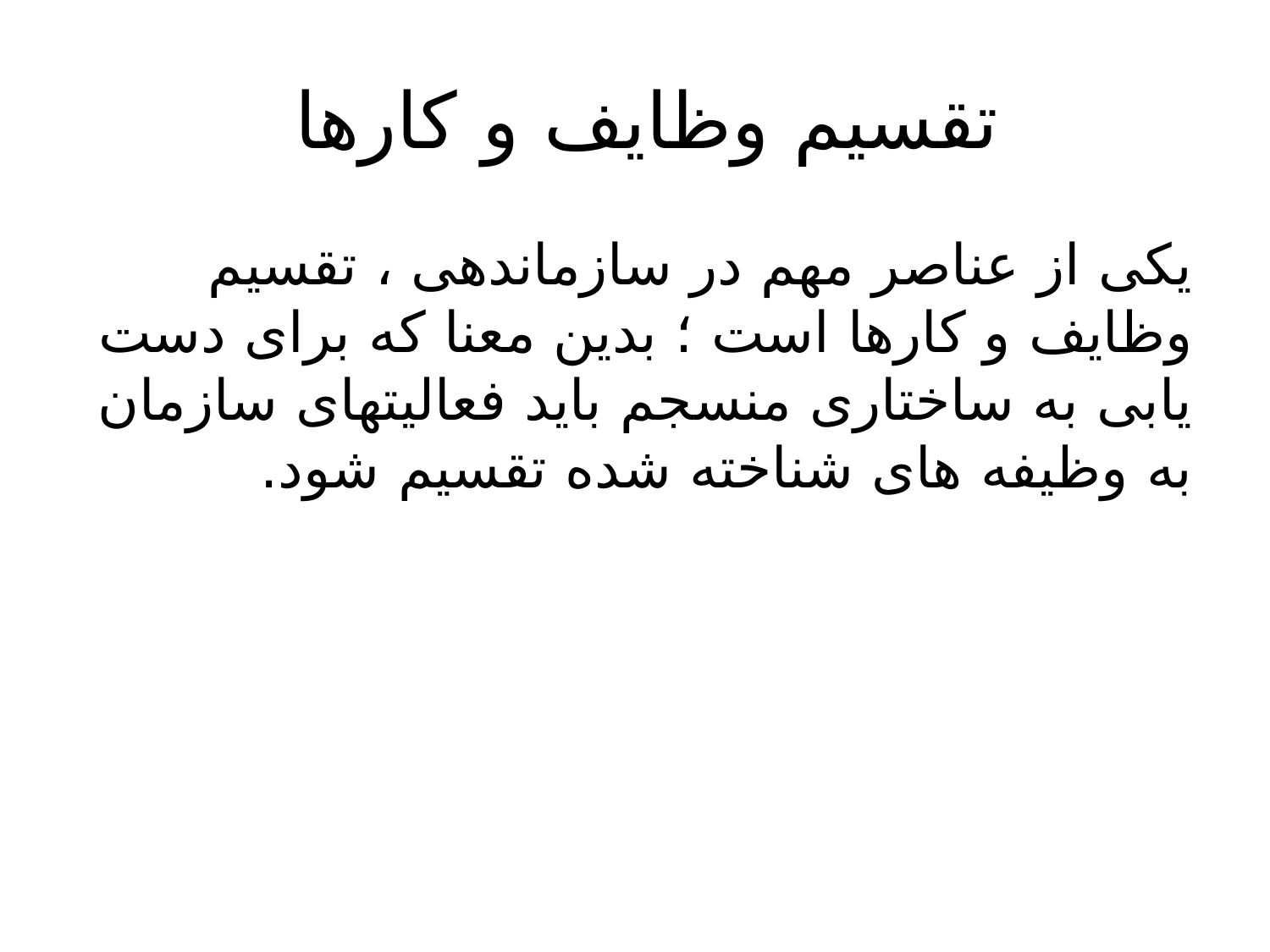

# تقسيم وظايف و كارها
يكى از عناصر مهم در سازماندهى ، تقسيم وظايف و كارها است ؛ بدين معنا كه براى دست يابى به ساختارى منسجم بايد فعاليتهاى سازمان به وظيفه هاى شناخته شده تقسيم شود.